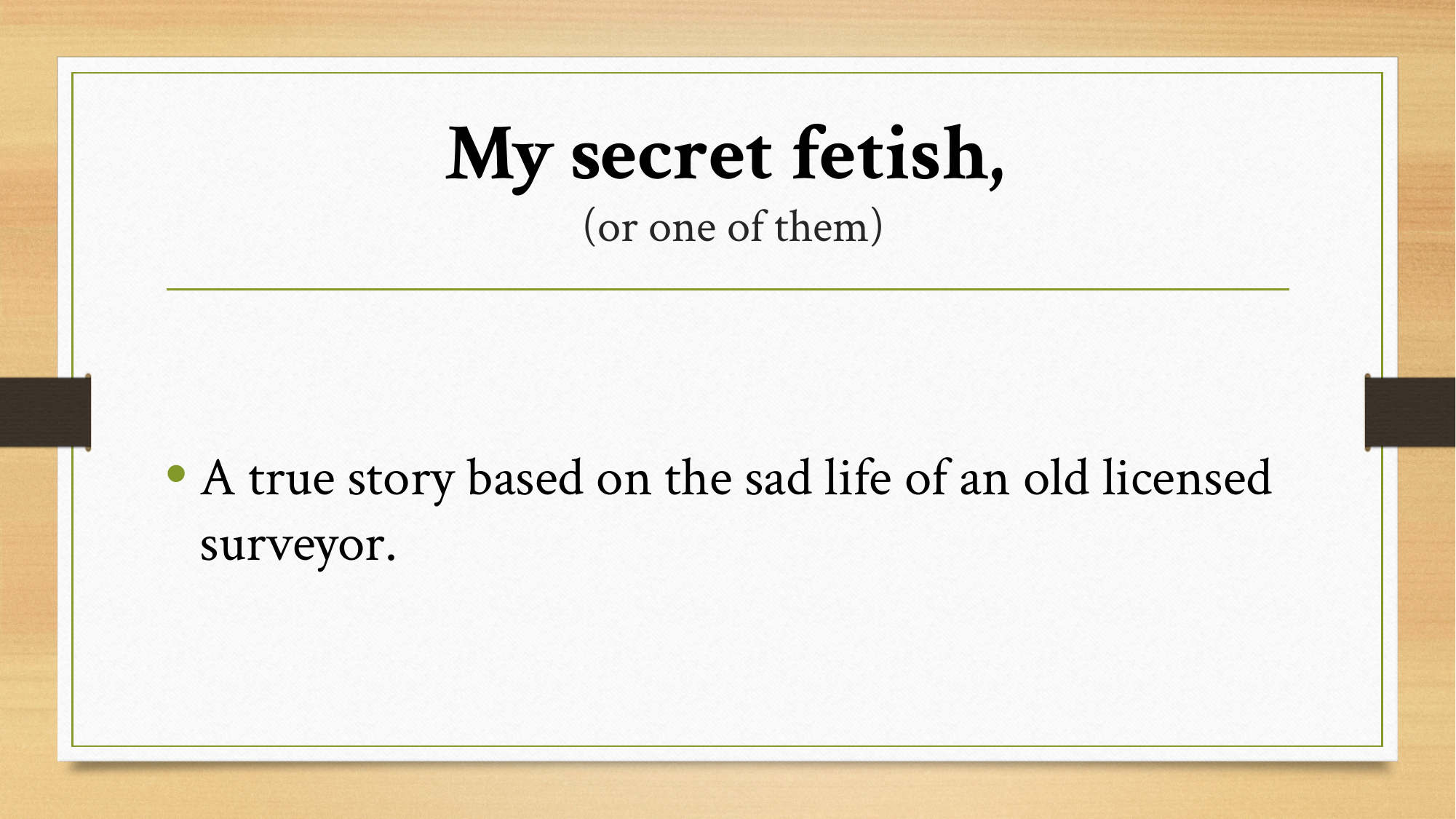

# My secret fetish, (or one of them)

A true story based on the sad life of an old licensed surveyor.